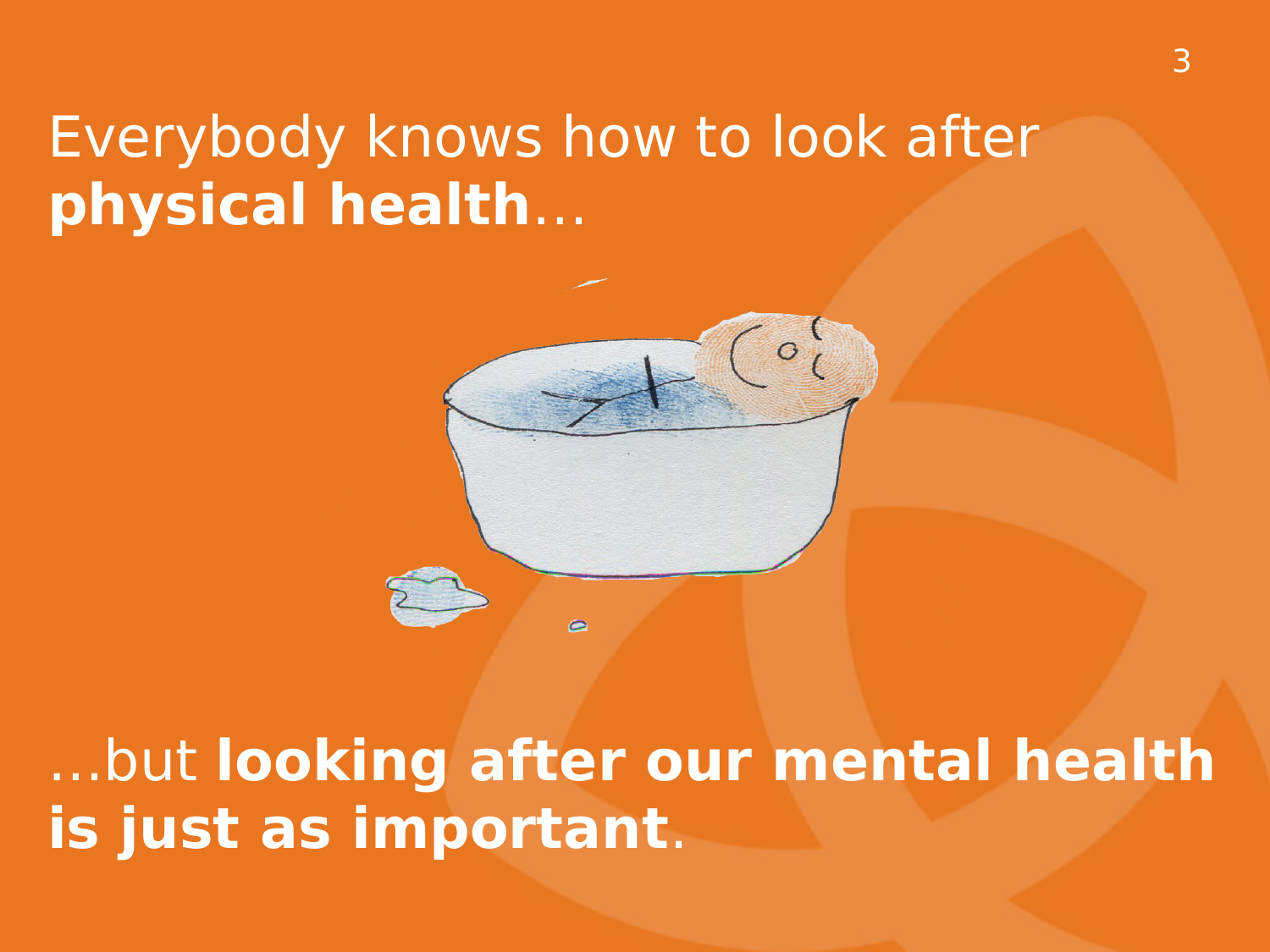

3
Everybody knows how to look after physical health…

…but looking after our mental health is just as important.